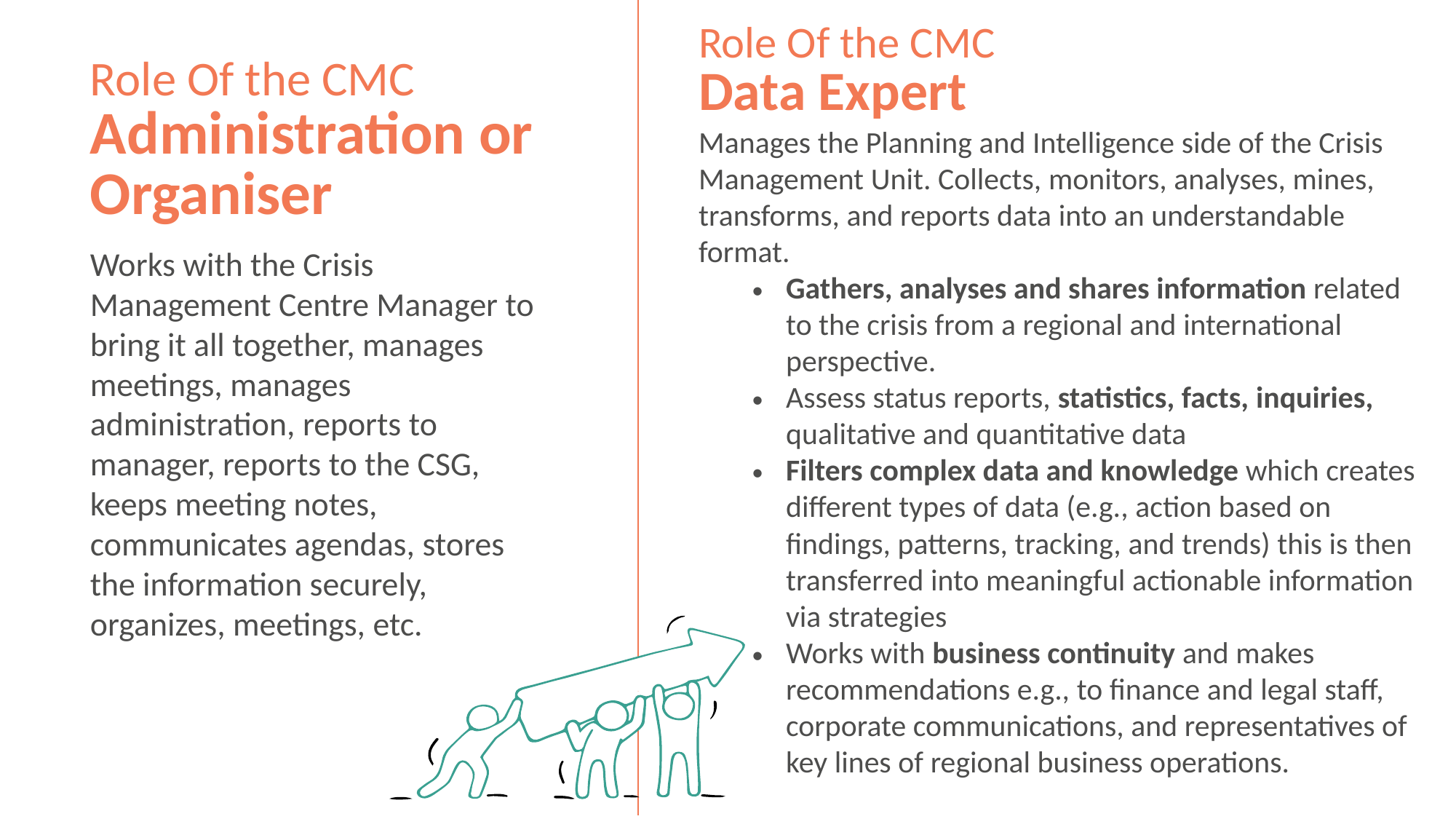

Role Of the CMC
Data Expert
Manages the Planning and Intelligence side of the Crisis Management Unit. Collects, monitors, analyses, mines, transforms, and reports data into an understandable format.
Gathers, analyses and shares information related to the crisis from a regional and international perspective.
Assess status reports, statistics, facts, inquiries, qualitative and quantitative data
Filters complex data and knowledge which creates different types of data (e.g., action based on findings, patterns, tracking, and trends) this is then transferred into meaningful actionable information via strategies
Works with business continuity and makes recommendations e.g., to finance and legal staff, corporate communications, and representatives of key lines of regional business operations.

Role Of the CMC Administration or Organiser
Works with the Crisis Management Centre Manager to bring it all together, manages meetings, manages administration, reports to manager, reports to the CSG, keeps meeting notes, communicates agendas, stores the information securely, organizes, meetings, etc.